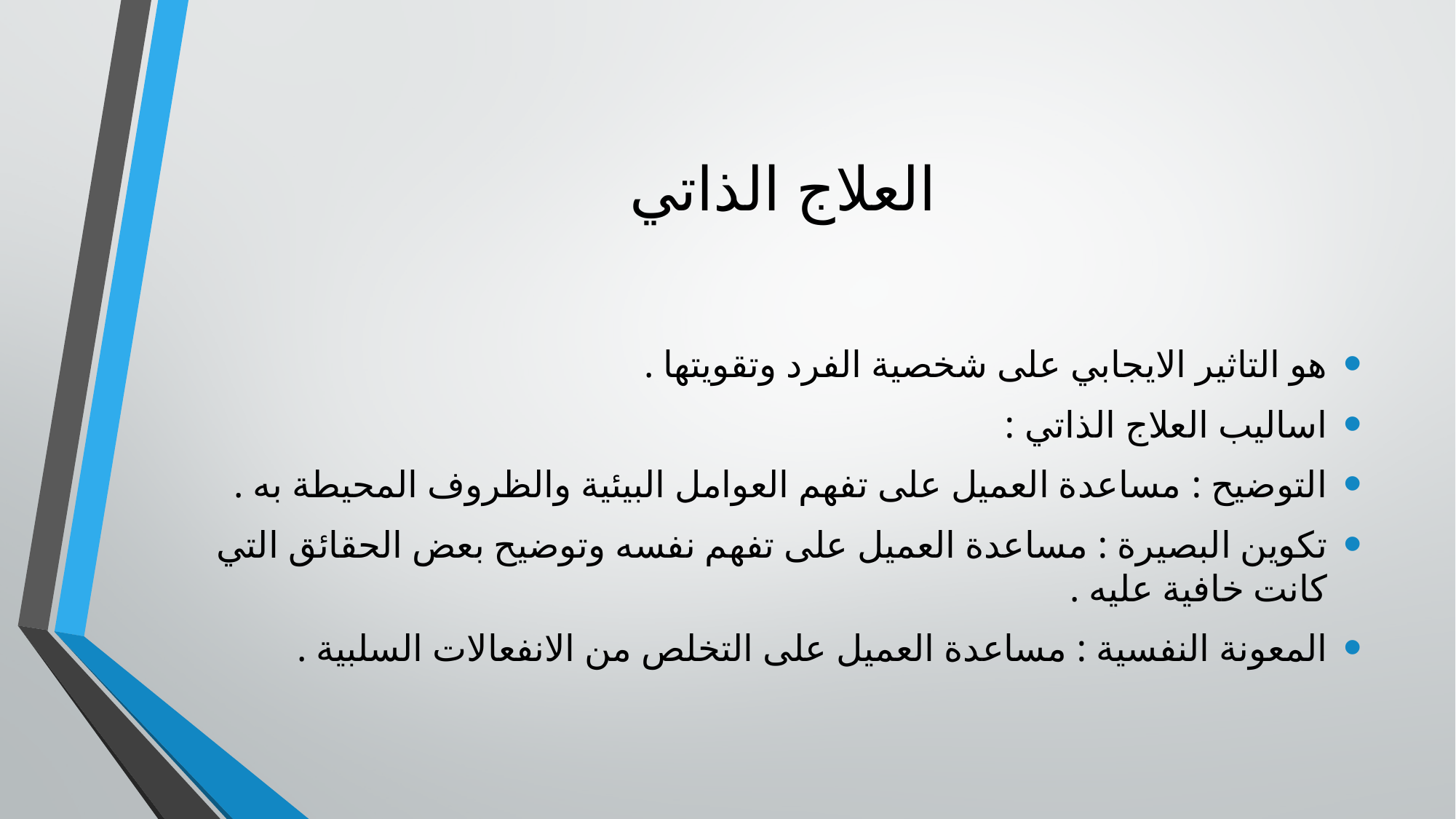

# العلاج الذاتي
هو التاثير الايجابي على شخصية الفرد وتقويتها .
اساليب العلاج الذاتي :
التوضيح : مساعدة العميل على تفهم العوامل البيئية والظروف المحيطة به .
تكوين البصيرة : مساعدة العميل على تفهم نفسه وتوضيح بعض الحقائق التي كانت خافية عليه .
المعونة النفسية : مساعدة العميل على التخلص من الانفعالات السلبية .